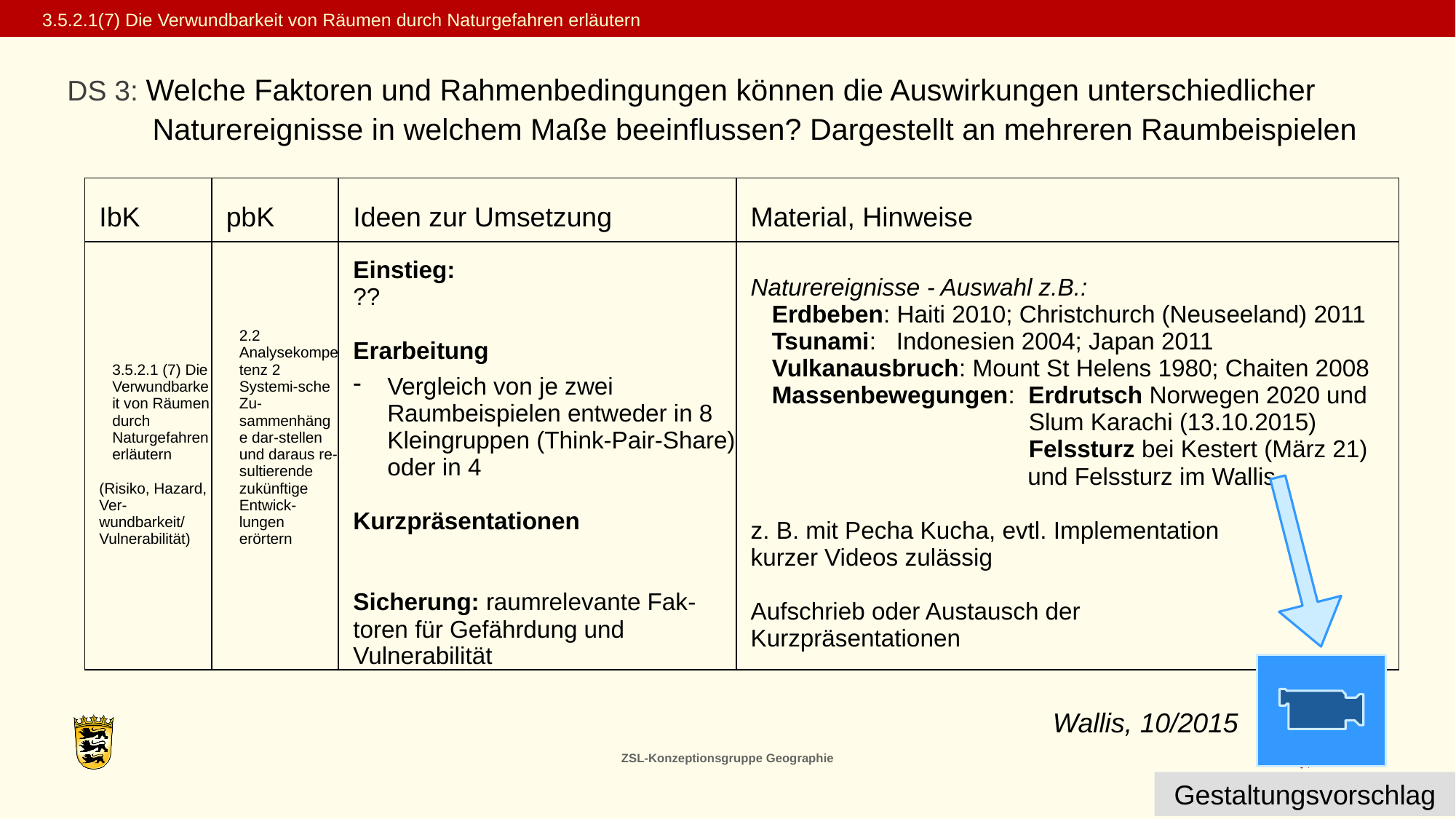

3.5.2.1(7) Die Verwundbarkeit von Räumen durch Naturgefahren erläutern
DS 3: Welche Faktoren und Rahmenbedingungen können die Auswirkungen unterschiedlicher Naturereignisse in welchem Maße beeinflussen? Dargestellt an mehreren Raumbeispielen
| IbK | pbK | Ideen zur Umsetzung | Material, Hinweise |
| --- | --- | --- | --- |
| 3.5.2.1 (7) Die Verwundbarkeit von Räumen durch Naturgefahren erläutern (Risiko, Hazard, Ver-wundbarkeit/ Vulnerabilität) | 2.2 Analysekompetenz 2 Systemi-sche Zu-sammenhänge dar-stellen und daraus re-sultierende zukünftige Entwick-lungen erörtern | Einstieg: ?? Erarbeitung Vergleich von je zwei Raumbeispielen entweder in 8 Kleingruppen (Think-Pair-Share) oder in 4 Kurzpräsentationen Sicherung: raumrelevante Fak-toren für Gefährdung und Vulnerabilität | Naturereignisse - Auswahl z.B.: Erdbeben: Haiti 2010; Christchurch (Neuseeland) 2011 Tsunami: Indonesien 2004; Japan 2011 Vulkanausbruch: Mount St Helens 1980; Chaiten 2008 Massenbewegungen: Erdrutsch Norwegen 2020 und Slum Karachi (13.10.2015) Felssturz bei Kestert (März 21) und Felssturz im Wallis z. B. mit Pecha Kucha, evtl. Implementation kurzer Videos zulässig Aufschrieb oder Austausch der Kurzpräsentationen |

Wallis, 10/2015
ZSL-Konzeptionsgruppe Geographie
Gestaltungsvorschlag